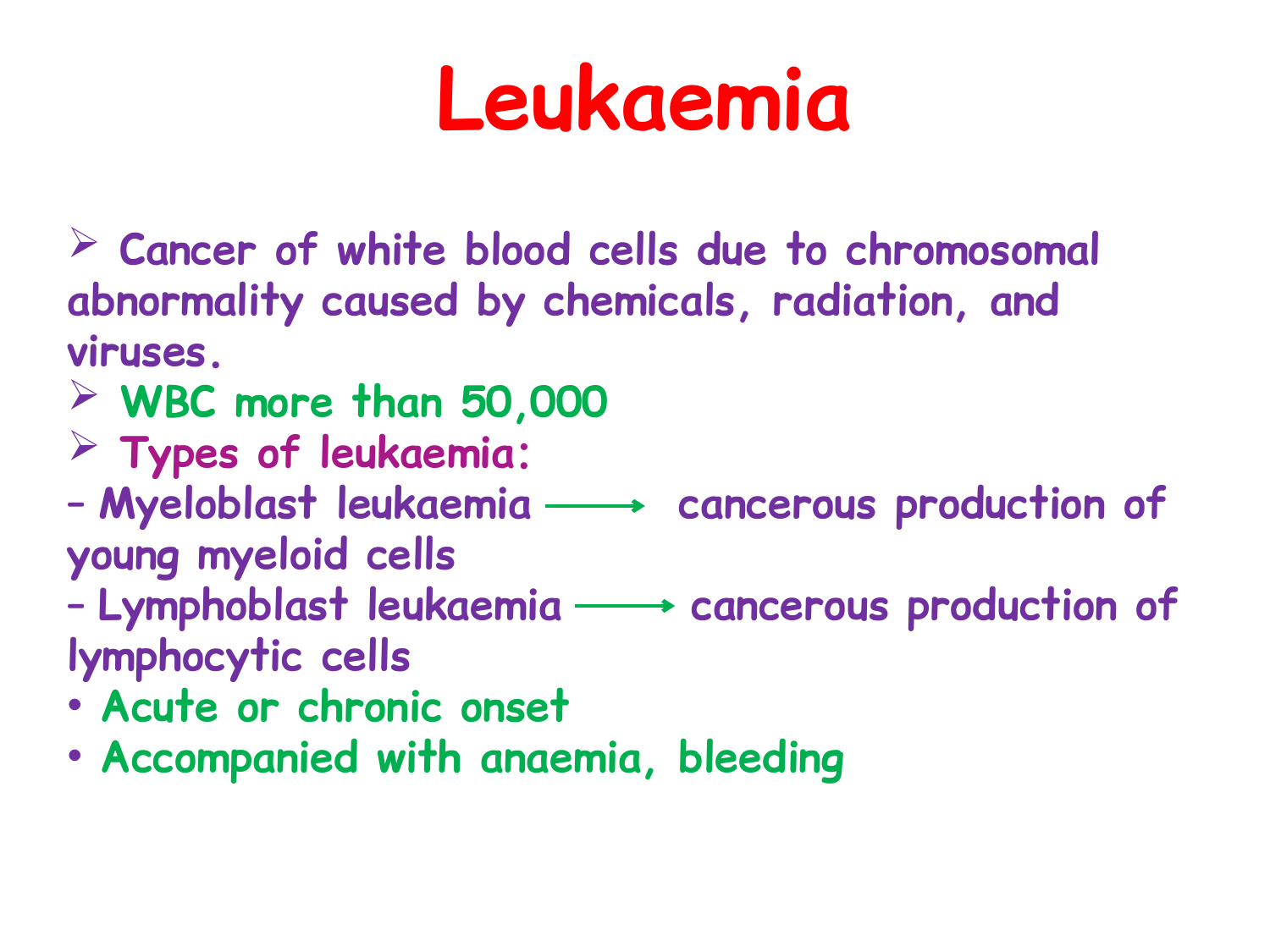

Leukaemia

 Cancer of white blood cells due to chromosomal abnormality caused by chemicals, radiation, and viruses.
 WBC more than 50,000
 Types of leukaemia:
– Myeloblast leukaemia        cancerous production of young myeloid cells
– Lymphoblast leukaemia       cancerous production of lymphocytic cells
 Acute or chronic onset
 Accompanied with anaemia, bleeding